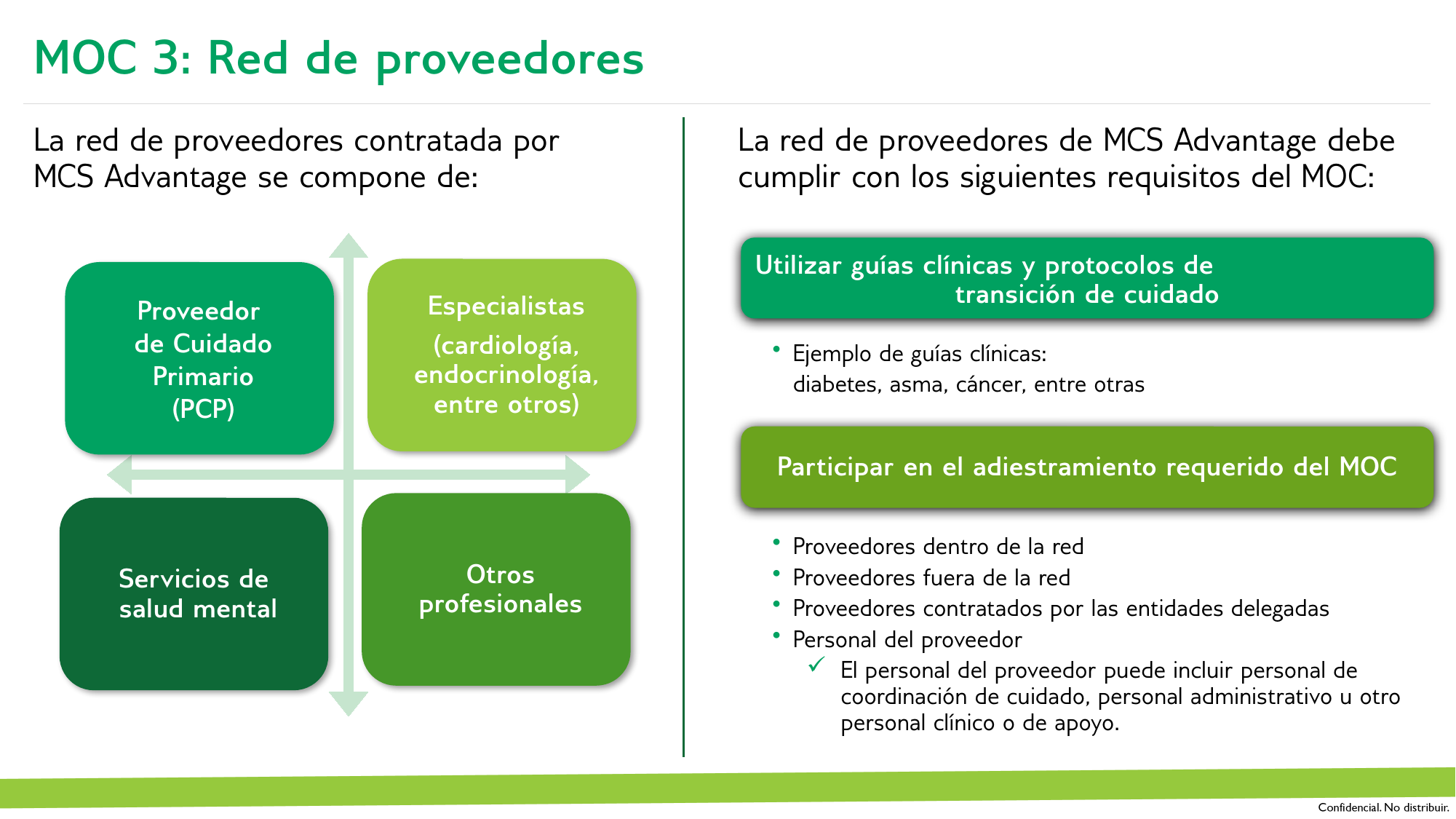

MOC 3: Red de proveedores
La red de proveedores contratada por
MCS Advantage se compone de:
La red de proveedores de MCS Advantage debe cumplir con los siguientes requisitos del MOC:
Proveedor
de Cuidado Primario
(PCP)
Especialistas
(cardiología, endocrinología, entre otros)
Servicios de  salud mental
Otros profesionales

Utilizar guías clínicas y protocolos de                        transición de cuidado

Ejemplo de guías clínicas:
diabetes, asma, cáncer, entre otras

Participar en el adiestramiento requerido del MOC
Proveedores dentro de la red
Proveedores fuera de la red
Proveedores contratados por las entidades delegadas
Personal del proveedor
El personal del proveedor puede incluir personal de coordinación de cuidado, personal administrativo u otro personal clínico o de apoyo.